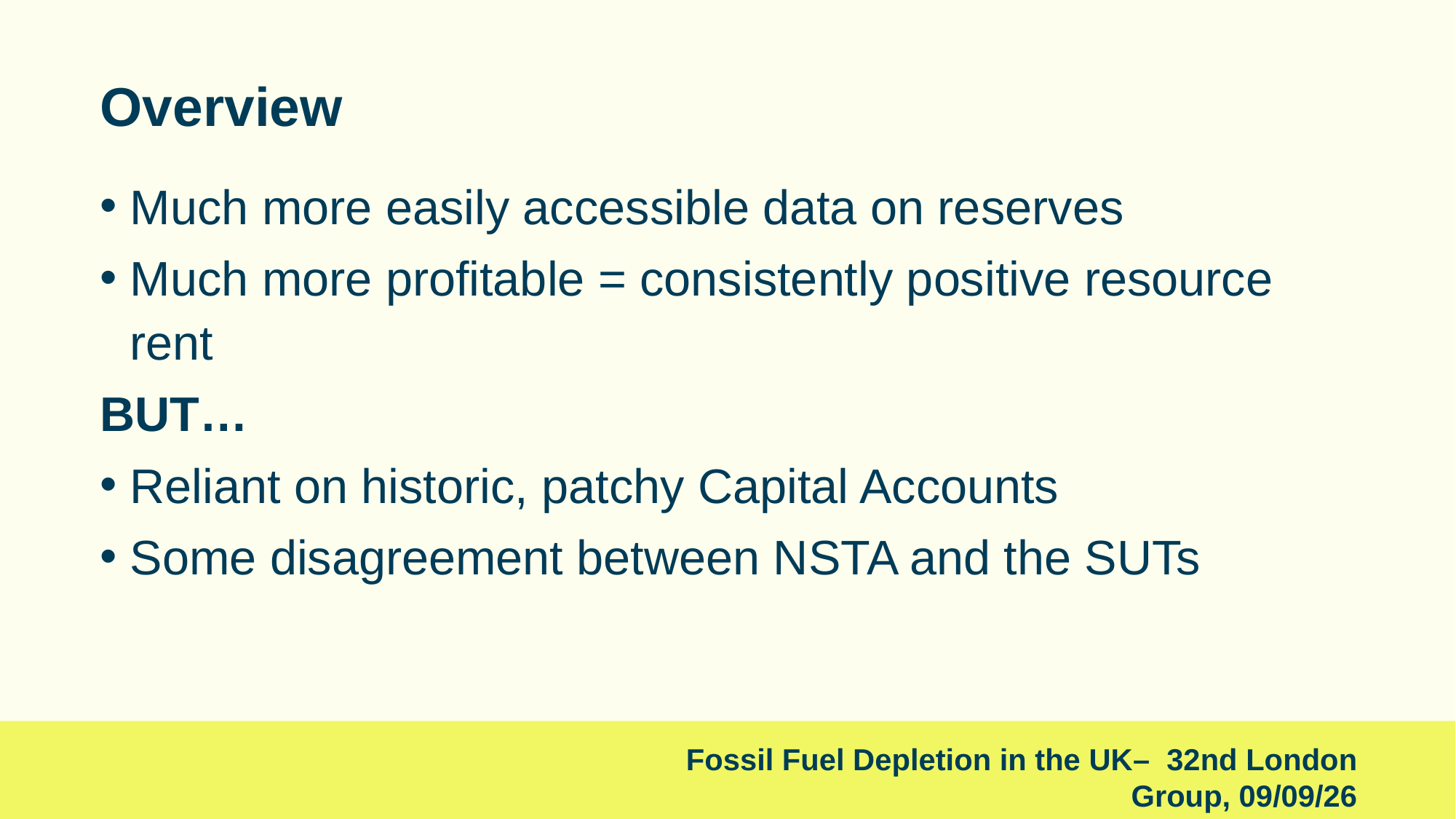

# Overview
Much more easily accessible data on reserves
Much more profitable = consistently positive resource rent
BUT…
Reliant on historic, patchy Capital Accounts
Some disagreement between NSTA and the SUTs
Fossil Fuel Depletion in the UK–  32nd London Group, 09/09/26